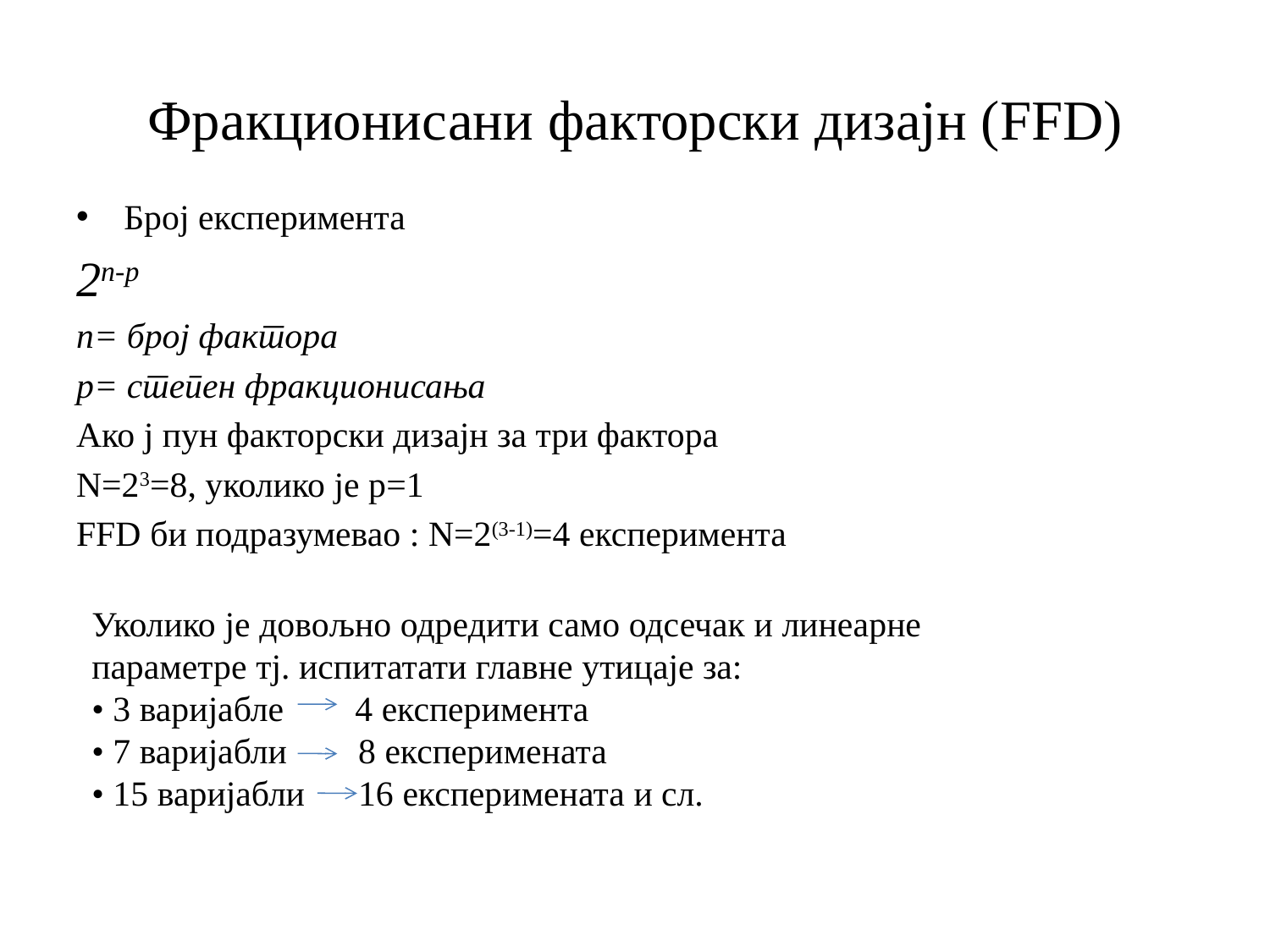

# Фракционисани факторски дизајн (FFD)
Број експеримента
2n-p
n= број фактора
p= степен фракционисања
Ако ј пун факторски дизајн за три фактора
N=23=8, уколико је p=1
FFD би подразумевао : N=2(3-1)=4 експеримента

Уколико је довољно одредити само одсечак и линеарне
параметре тј. испитатати главне утицаје за:
• 3 варијабле        4 експеримента
• 7 варијабли        8 експеримената
• 15 варијабли      16 експеримената и сл.